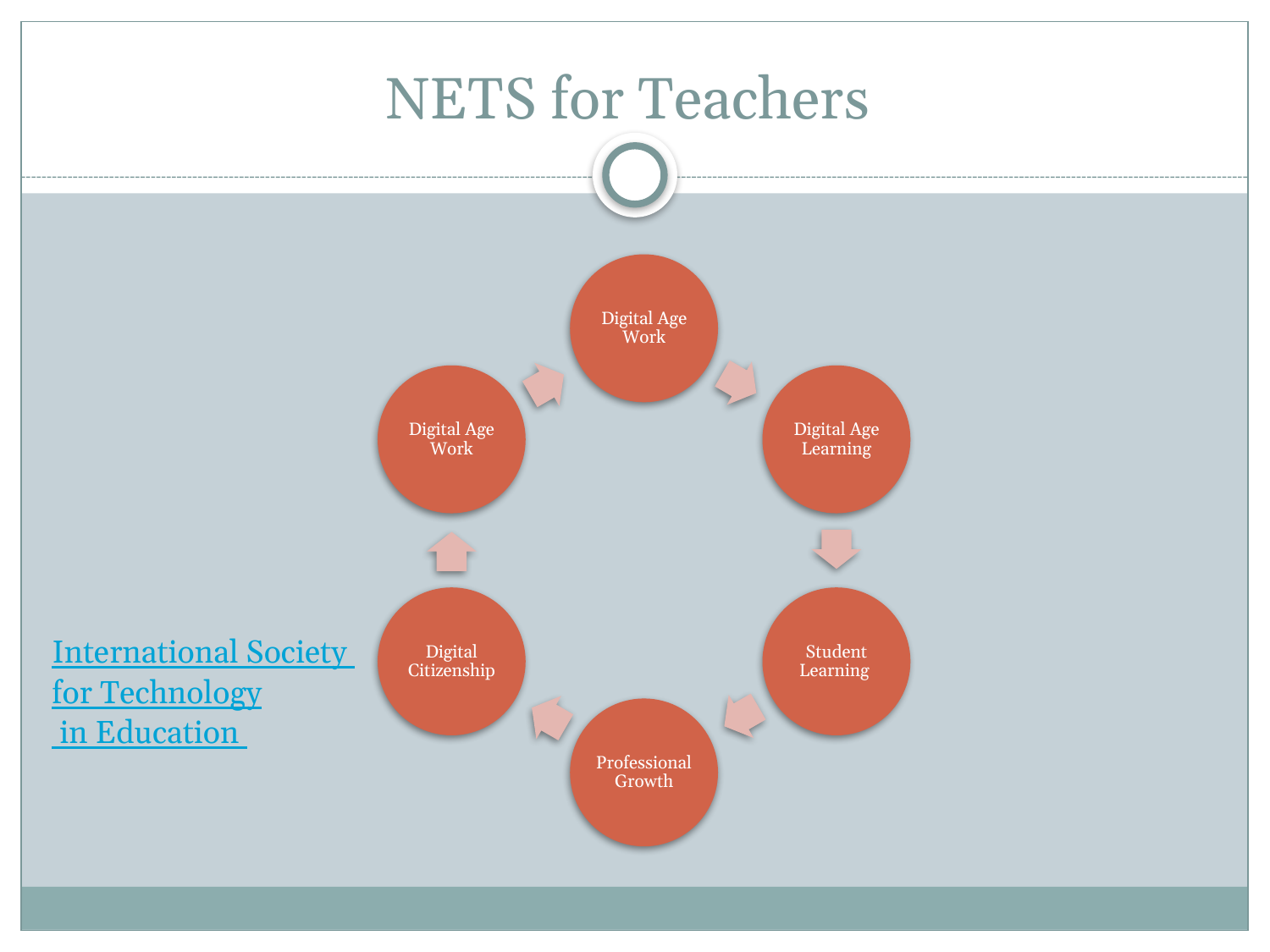

# NETS for Teachers
Digital Age Work

Digital Age Learning

Student Learning

Professional Growth

Digital Citizenship

Digital Age Work

International Society
for Technology
 in Education